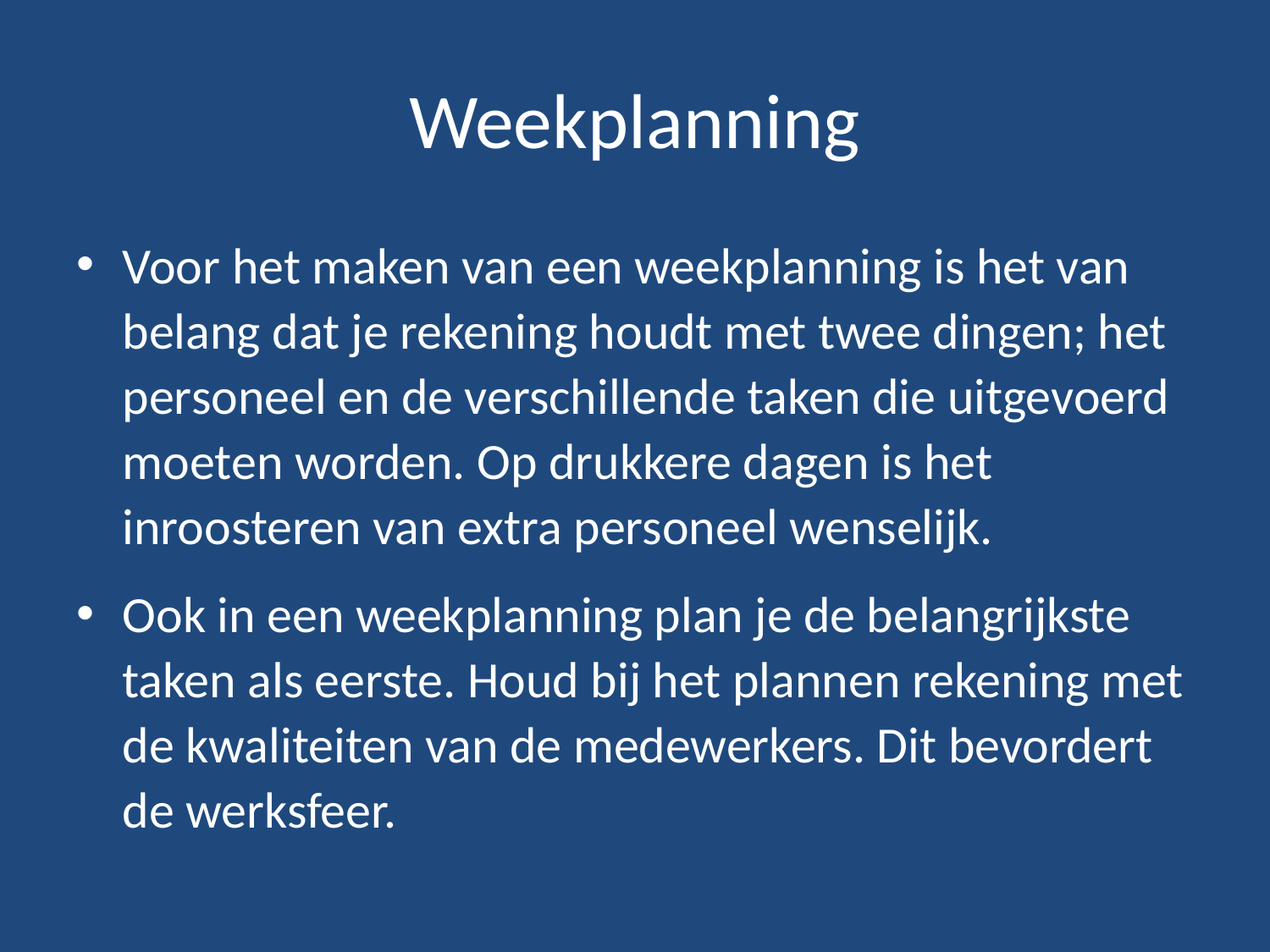

# Weekplanning
Voor het maken van een weekplanning is het van belang dat je rekening houdt met twee dingen; het personeel en de verschillende taken die uitgevoerd moeten worden. Op drukkere dagen is het inroosteren van extra personeel wenselijk.
Ook in een weekplanning plan je de belangrijkste taken als eerste. Houd bij het plannen rekening met de kwaliteiten van de medewerkers. Dit bevordert de werksfeer.